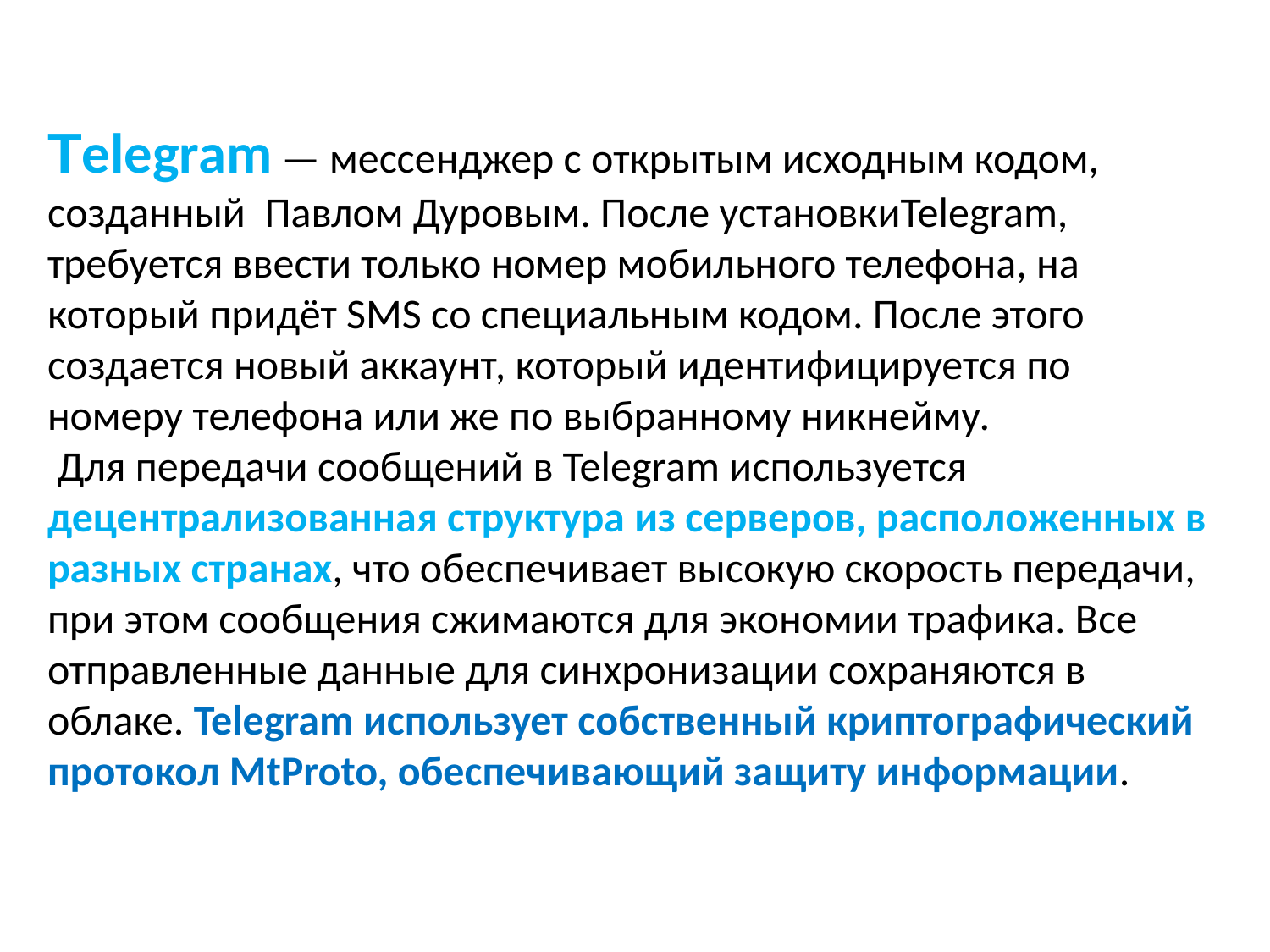

Telegram — мессенджер с открытым исходным кодом, созданный  Павлом Дуровым. После установкиTelegram, требуется ввести только номер мобильного телефона, на который придёт SMS со специальным кодом. После этого создается новый аккаунт, который идентифицируется по номеру телефона или же по выбранному никнейму.
 Для передачи сообщений в Telegram используется децентрализованная структура из серверов, расположенных в разных странах, что обеспечивает высокую скорость передачи, при этом сообщения сжимаются для экономии трафика. Все отправленные данные для синхронизации сохраняются в  облаке. Telegram использует собственный криптографический протокол MtProto, обеспечивающий защиту информации.